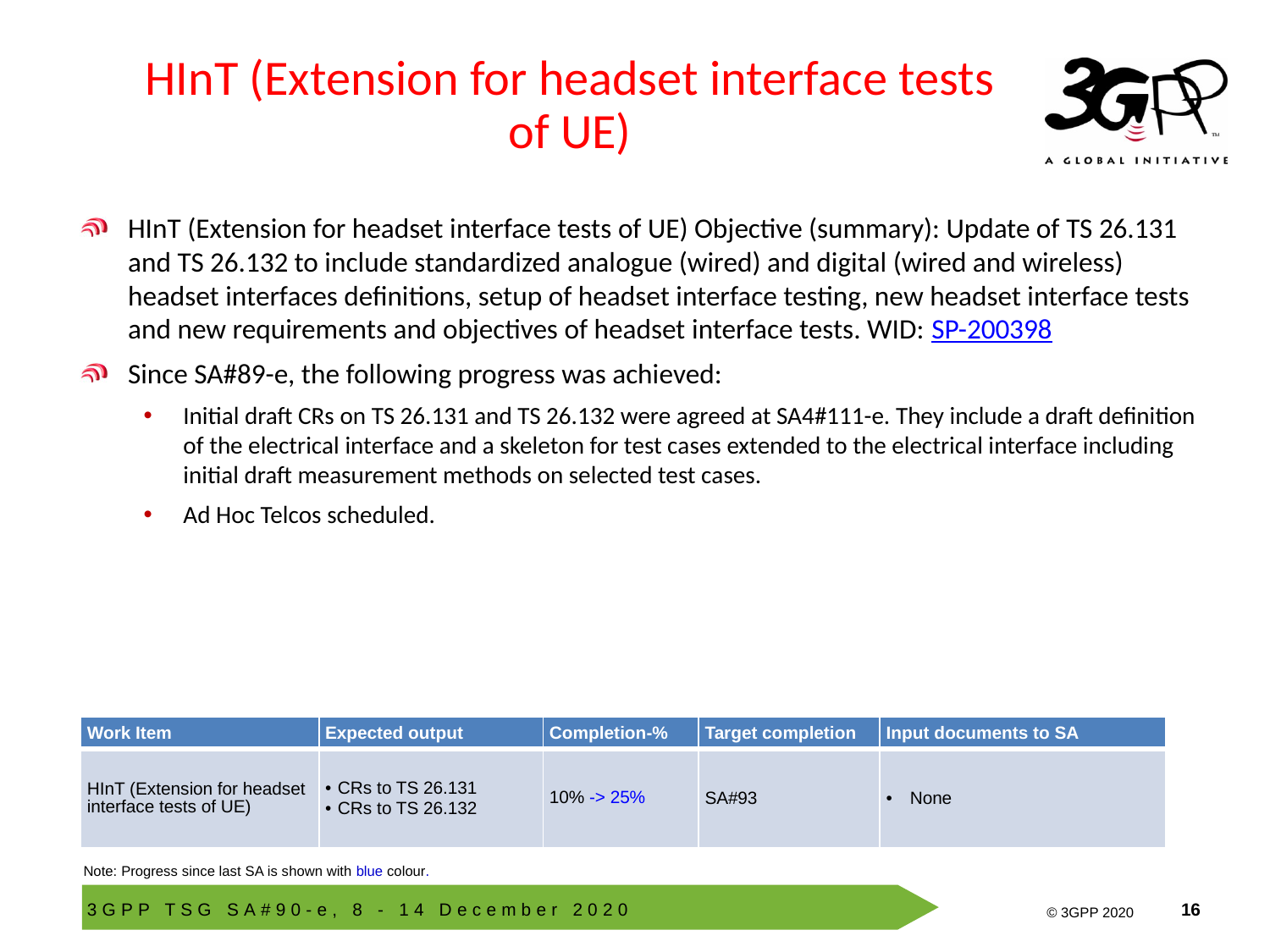

# HInT (Extension for headset interface tests of UE)
HInT (Extension for headset interface tests of UE) Objective (summary): Update of TS 26.131 and TS 26.132 to include standardized analogue (wired) and digital (wired and wireless) headset interfaces definitions, setup of headset interface testing, new headset interface tests and new requirements and objectives of headset interface tests. WID: SP-200398
Since SA#89-e, the following progress was achieved:
Initial draft CRs on TS 26.131 and TS 26.132 were agreed at SA4#111-e. They include a draft definition of the electrical interface and a skeleton for test cases extended to the electrical interface including initial draft measurement methods on selected test cases.
Ad Hoc Telcos scheduled.

| Work Item | Expected output | Completion-% | Target completion | Input documents to SA |
| --- | --- | --- | --- | --- |
| HInT (Extension for headset interface tests of UE) | CRs to TS 26.131 CRs to TS 26.132 | 10% -> 25% | SA#93 | None |
Note: Progress since last SA is shown with blue colour.